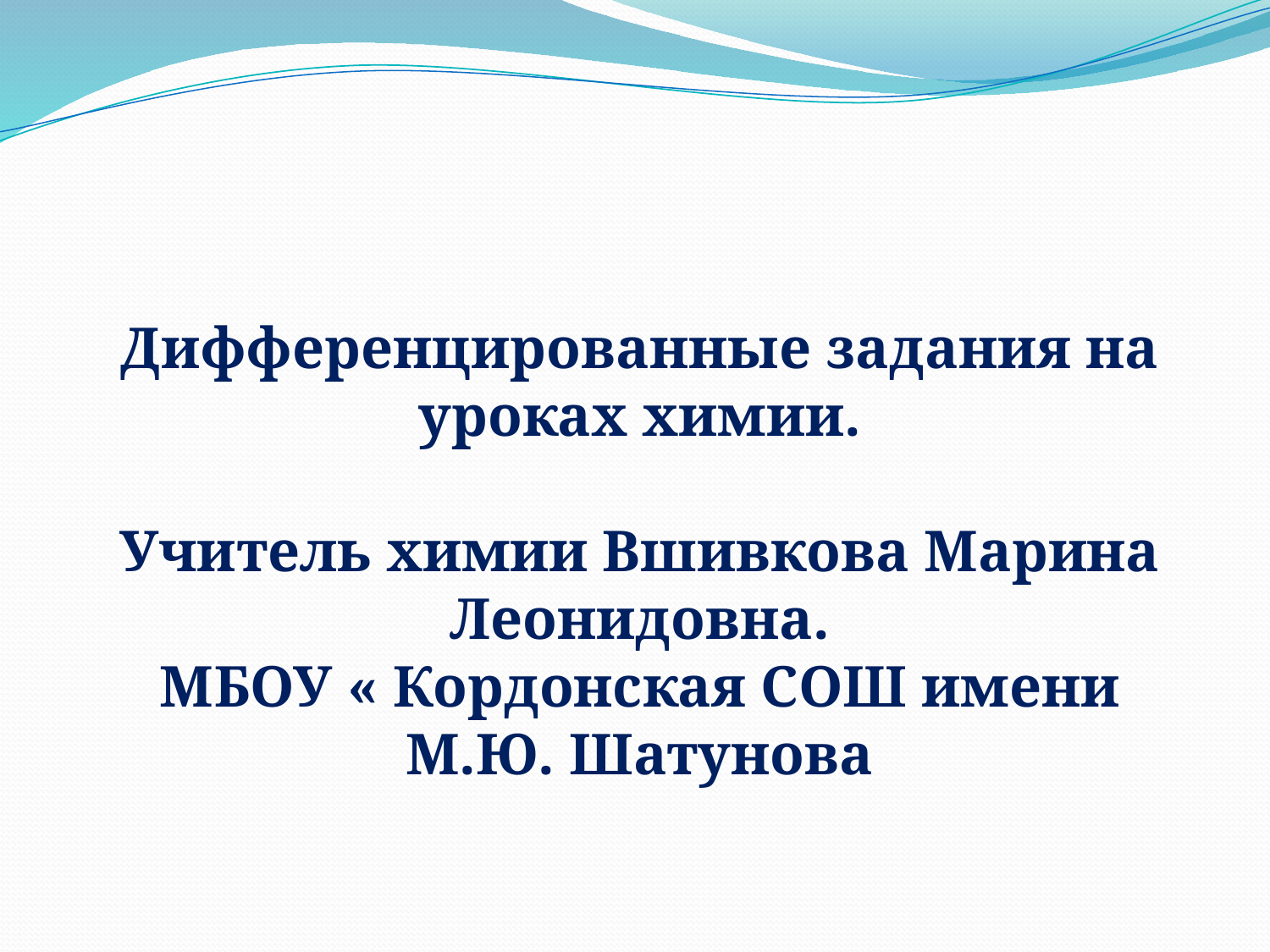

Дифференцированные задания на уроках химии.

Учитель химии Вшивкова Марина Леонидовна.
МБОУ « Кордонская СОШ имени М.Ю. Шатунова